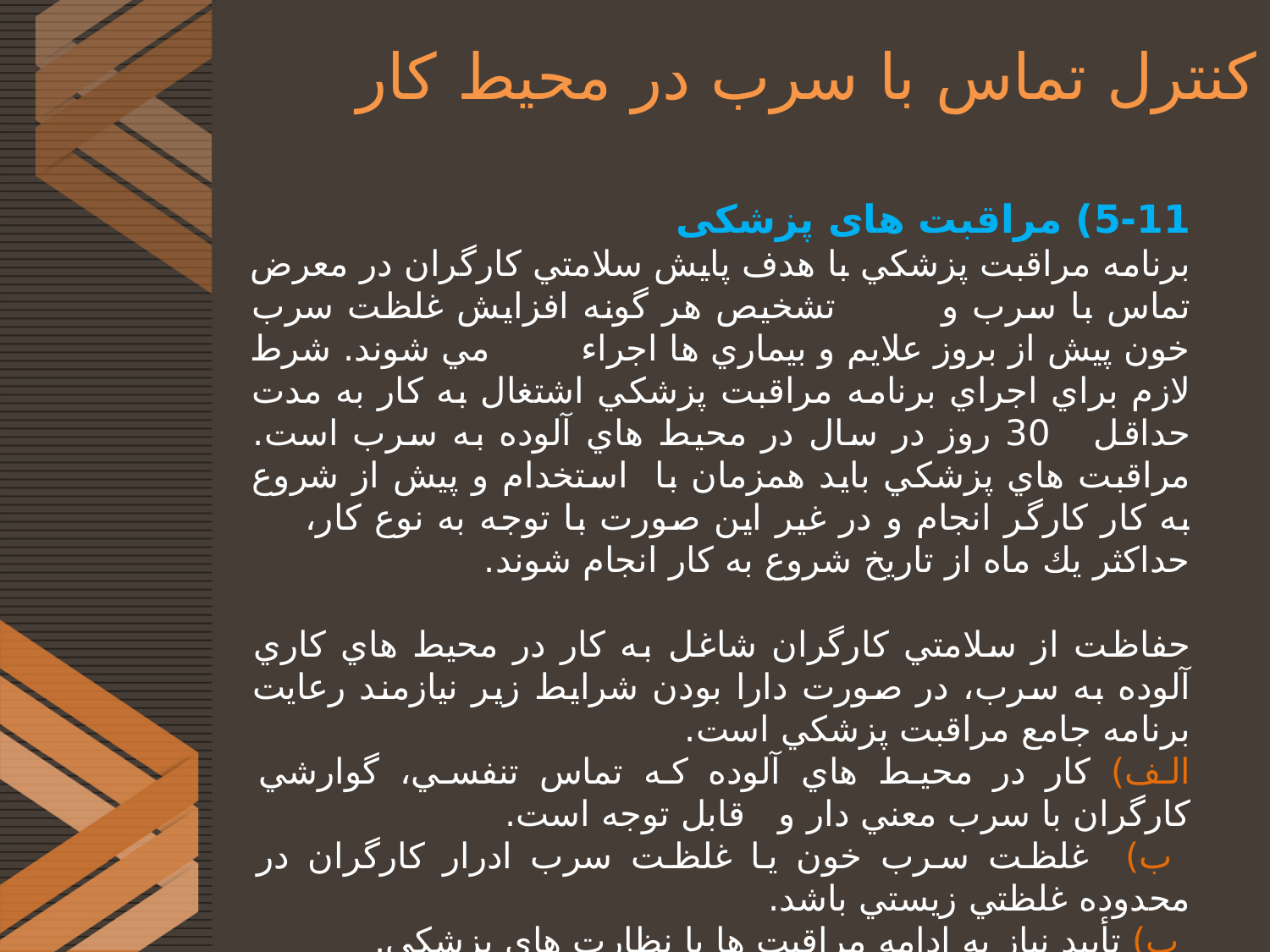

# کنترل تماس با سرب در محیط کار
5-11) مراقبت های پزشکی
برنامه مراقبت پزشکي با هدف پايش سلامتي كارگران در معرض تماس با سرب و        تشخيص هر گونه افزايش غلظت سرب خون پيش از بروز علایم و بيماري ها اجراء        مي شوند. شرط لازم براي اجراي برنامه مراقبت پزشکي اشتغال به كار به مدت حداقل   30 روز در سال در محيط هاي آلوده به سرب است. مراقبت هاي پزشکي بايد همزمان با  استخدام و پيش از شروع به كار كارگر انجام و در غير اين صورت با توجه به نوع كار،     حداكثر يك ماه از تاريخ شروع به كار انجام شوند.

حفاظت از سلامتي كارگران شاغل به كار در محيط هاي كاري آلوده به سرب، در صورت دارا بودن شرايط زير نيازمند رعايت برنامه جامع مراقبت پزشکي است.
الف) كار در محيط هاي آلوده كه تماس تنفسي، گوارشي كارگران با سرب معني دار و   قابل توجه است.
 ب)  غلظت سرب خون يا غلظت سرب ادرار كارگران در محدوده غلظتي زيستي باشد.
 پ) تأييد نياز به ادامه مراقبت ها يا نظارت هاي پزشکي.